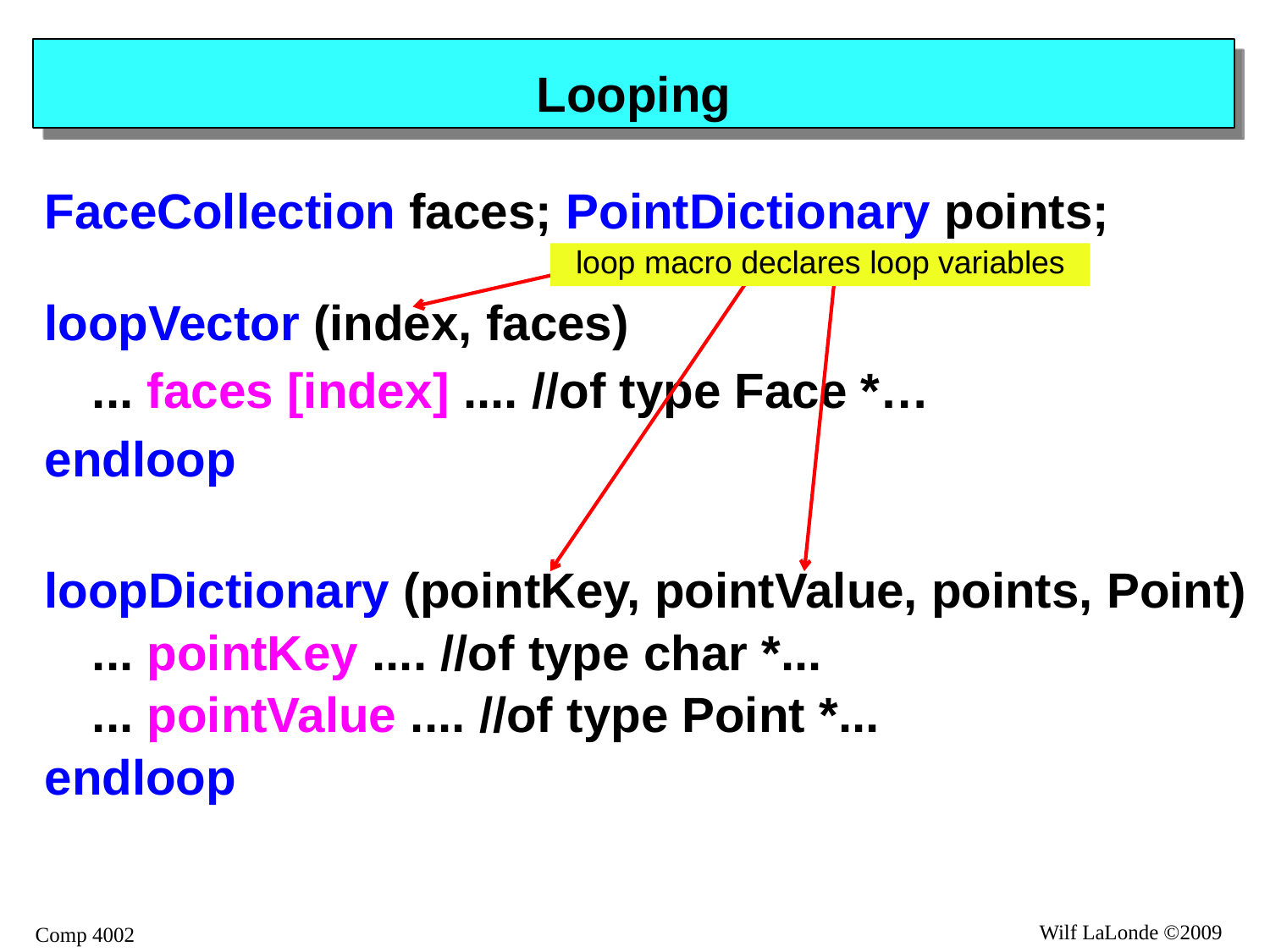

# Looping
FaceCollection faces; PointDictionary points;

loopVector (index, faces)
	... faces [index] .... //of type Face *…
endloop

loopDictionary (pointKey, pointValue, points, Point)
	... pointKey .... //of type char *...
	... pointValue .... //of type Point *...
endloop

loop macro declares loop variables